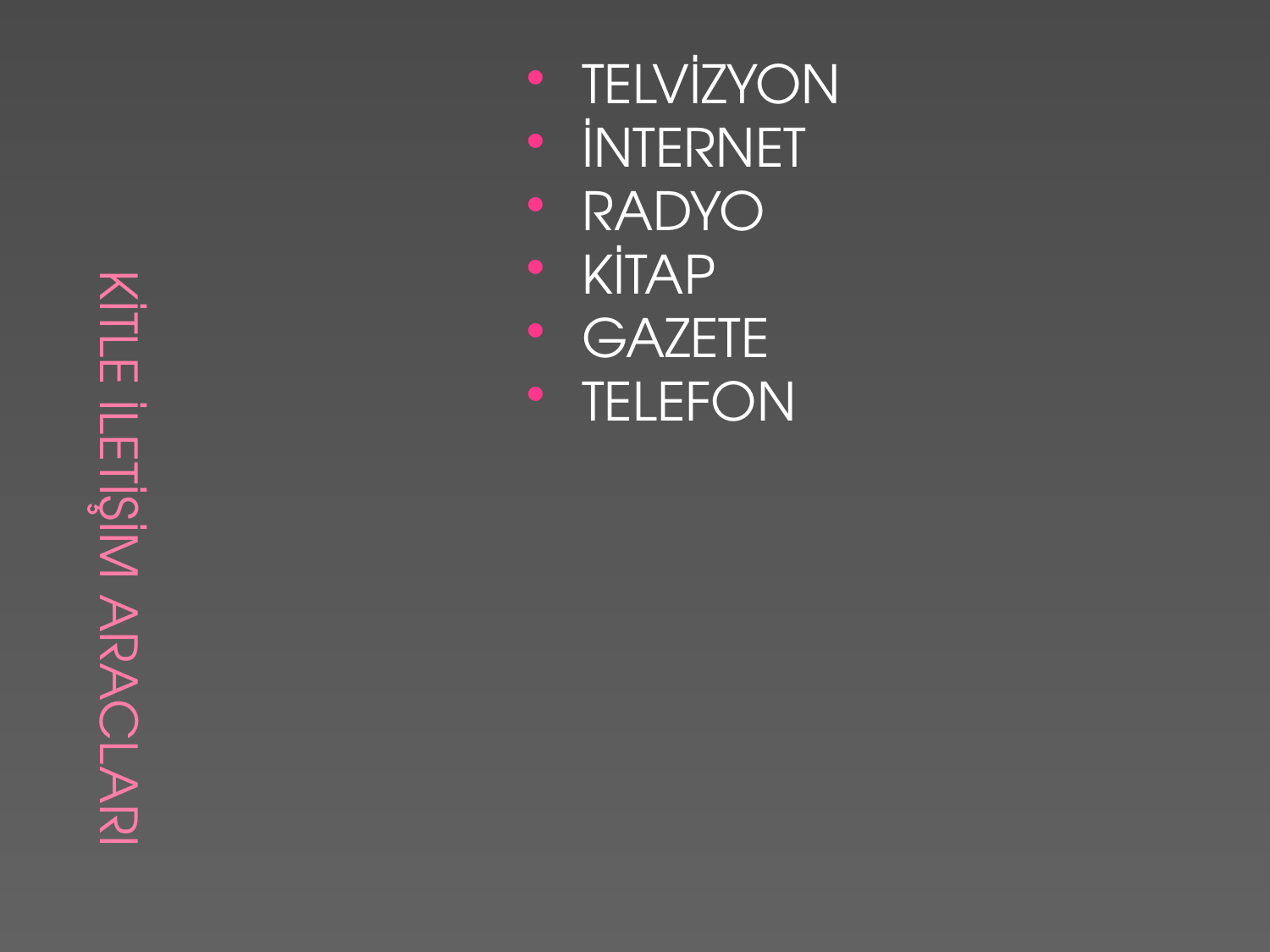

TELVİZYON
İNTERNET
RADYO
KİTAP
GAZETE
TELEFON

# KİTLE İLETİŞİM ARACLARI